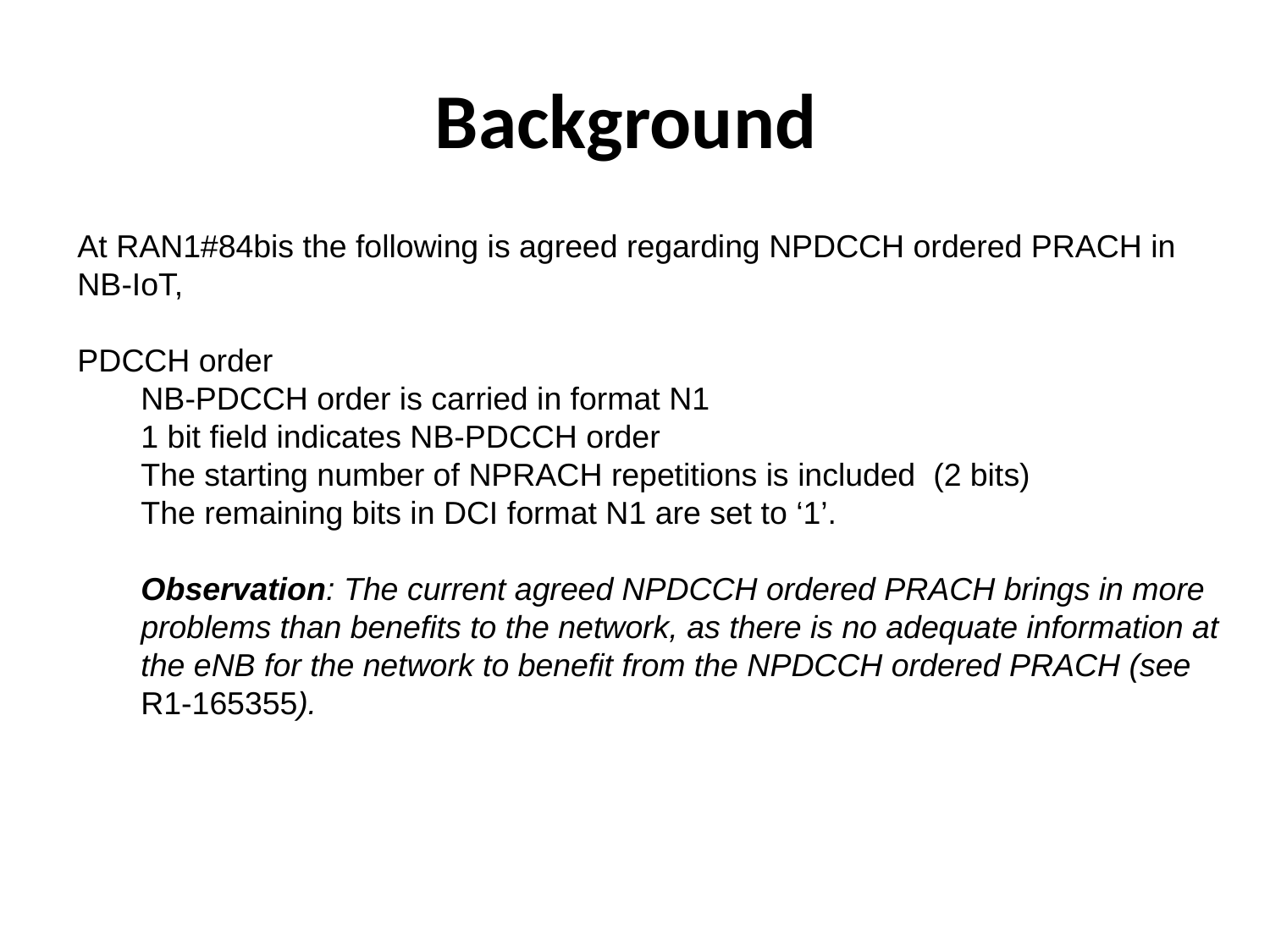

# Background

At RAN1#84bis the following is agreed regarding NPDCCH ordered PRACH in NB-IoT,

PDCCH order
NB-PDCCH order is carried in format N1
1 bit field indicates NB-PDCCH order
The starting number of NPRACH repetitions is included  (2 bits)
The remaining bits in DCI format N1 are set to ‘1’.

Observation: The current agreed NPDCCH ordered PRACH brings in more problems than benefits to the network, as there is no adequate information at the eNB for the network to benefit from the NPDCCH ordered PRACH (see R1-165355).